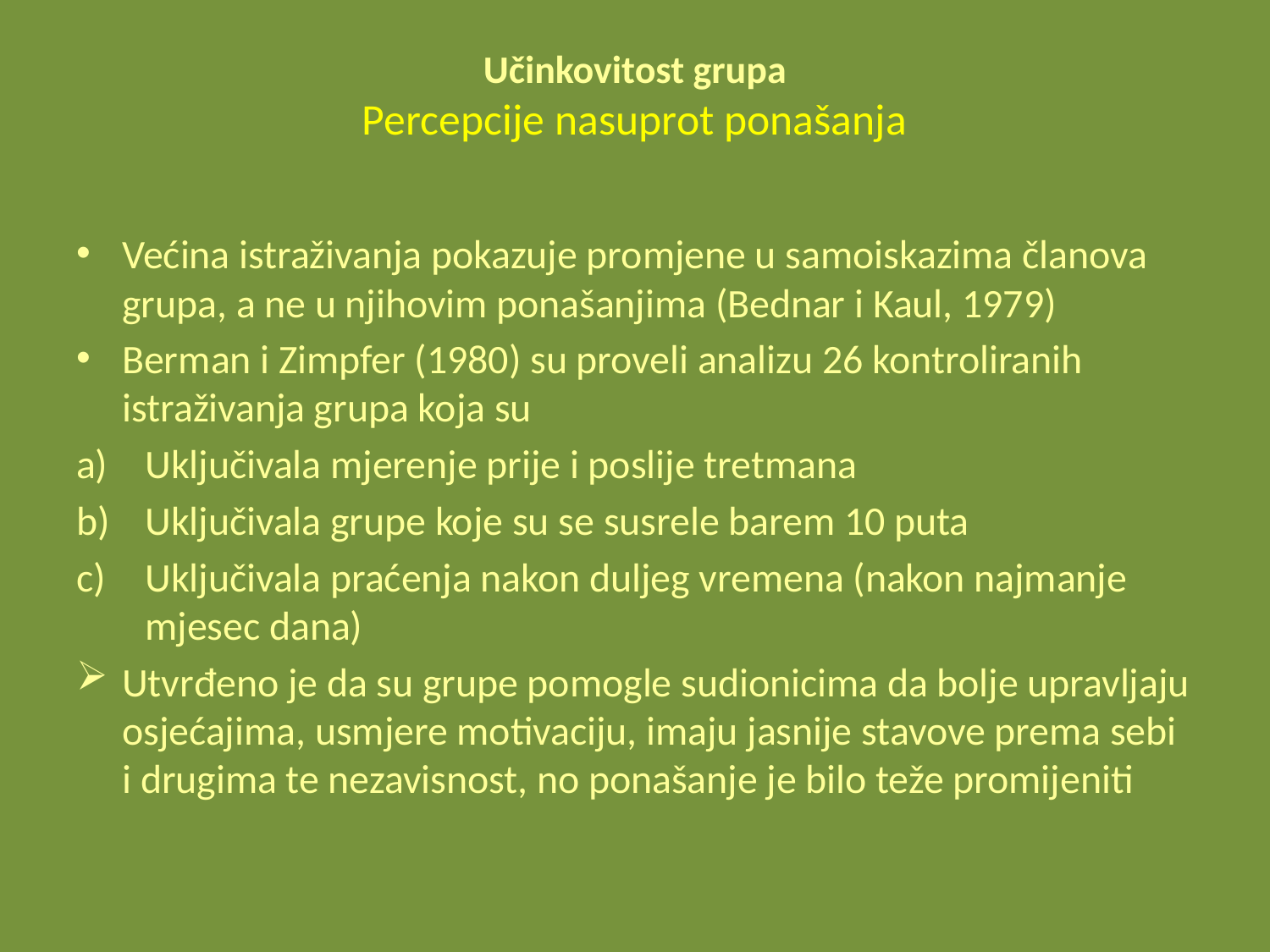

# Učinkovitost grupa Percepcije nasuprot ponašanja
Većina istraživanja pokazuje promjene u samoiskazima članova grupa, a ne u njihovim ponašanjima (Bednar i Kaul, 1979)
Berman i Zimpfer (1980) su proveli analizu 26 kontroliranih istraživanja grupa koja su
Uključivala mjerenje prije i poslije tretmana
Uključivala grupe koje su se susrele barem 10 puta
Uključivala praćenja nakon duljeg vremena (nakon najmanje mjesec dana)
Utvrđeno je da su grupe pomogle sudionicima da bolje upravljaju osjećajima, usmjere motivaciju, imaju jasnije stavove prema sebi i drugima te nezavisnost, no ponašanje je bilo teže promijeniti